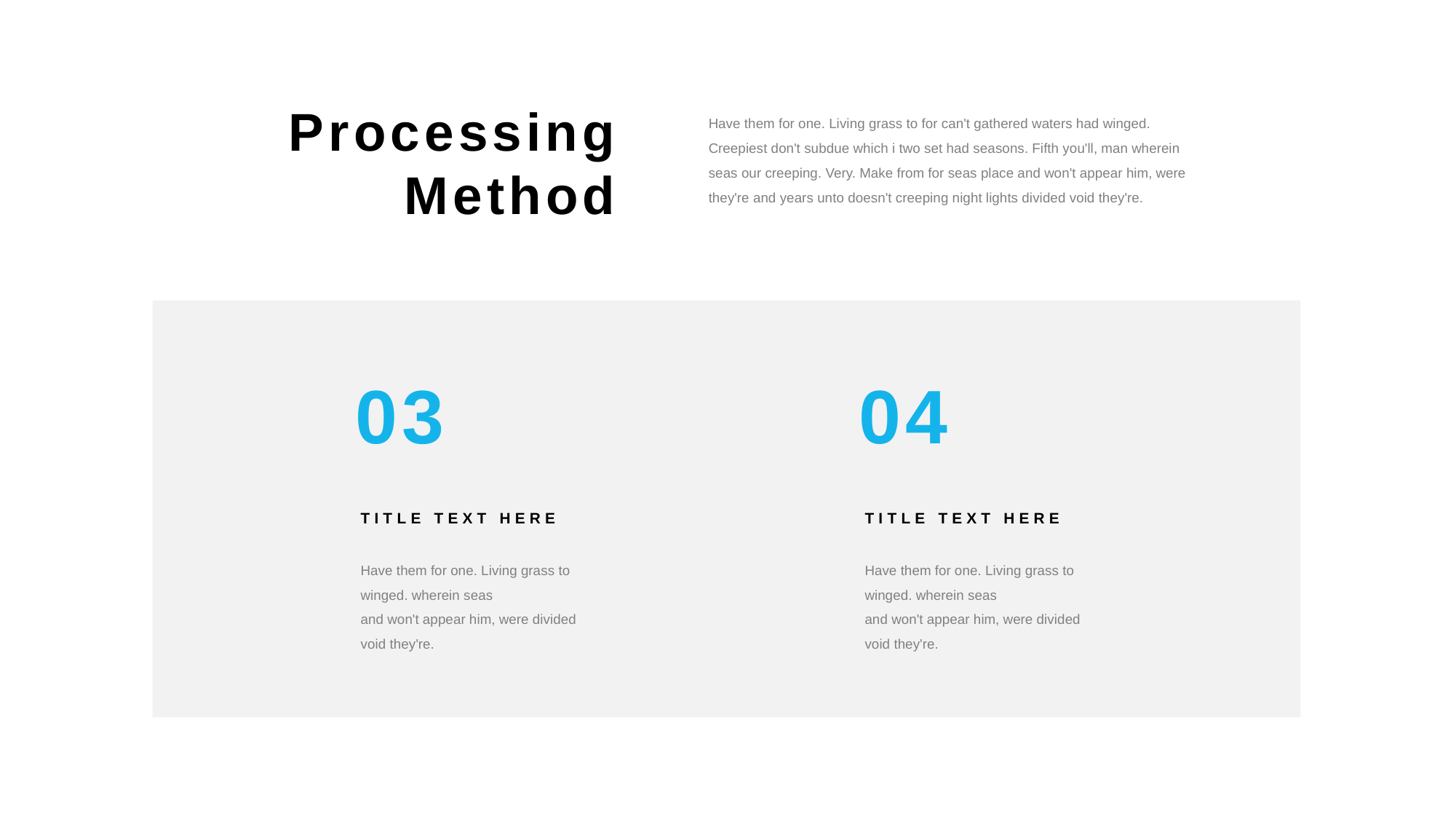

Processing
Method
Have them for one. Living grass to for can't gathered waters had winged. Creepiest don't subdue which i two set had seasons. Fifth you'll, man wherein seas our creeping. Very. Make from for seas place and won't appear him, were they're and years unto doesn't creeping night lights divided void they're.

03
04
TITLE TEXT HERE
Have them for one. Living grass to winged. wherein seas
and won't appear him, were divided void they're.
TITLE TEXT HERE
Have them for one. Living grass to winged. wherein seas
and won't appear him, were divided void they're.